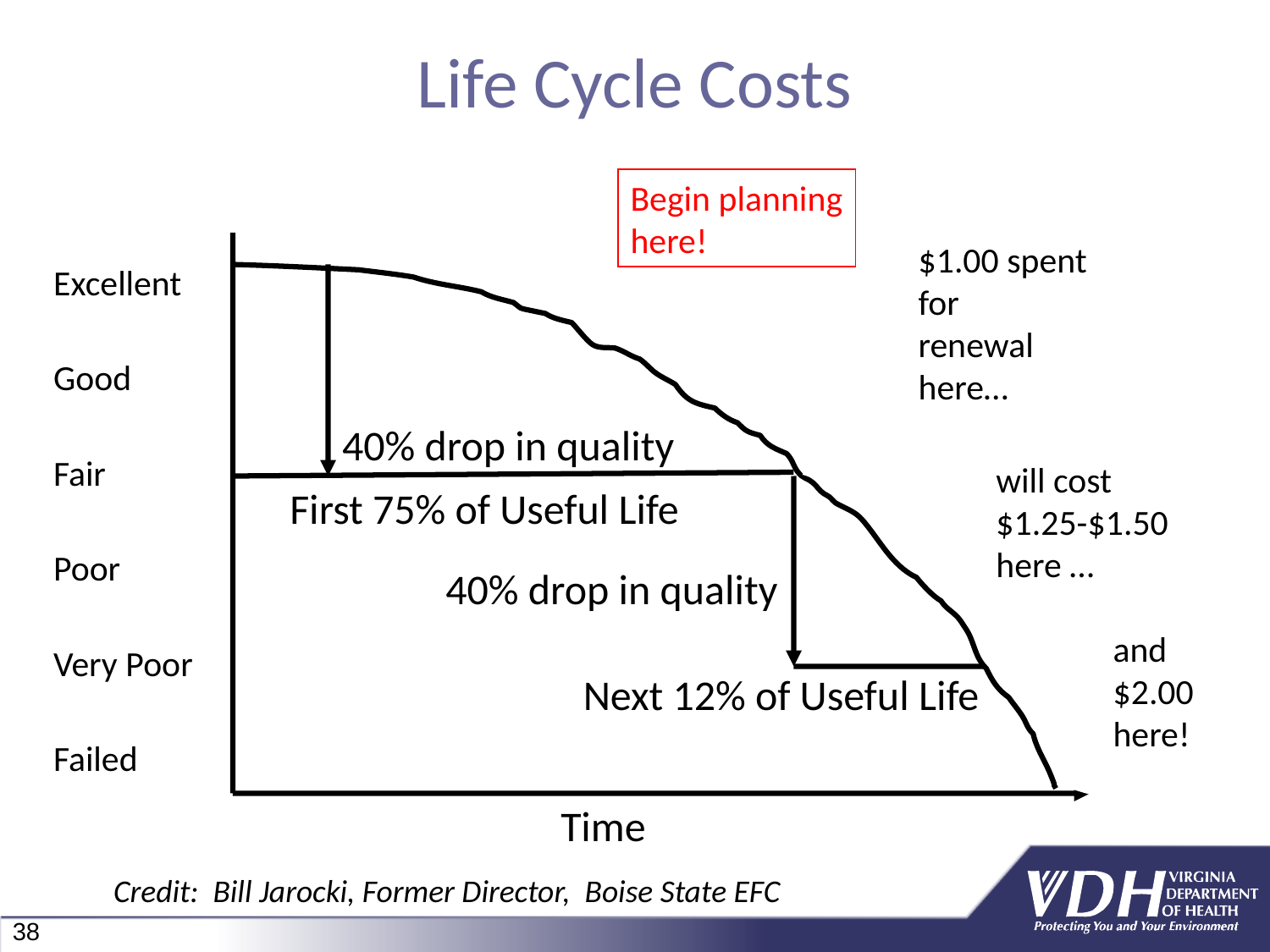

Life Cycle Costs
Begin planning
here!
$1.00 spent
for
renewal
here…

Excellent

Good

Fair

Poor

Very Poor

Failed

40% drop in quality

will cost
$1.25-$1.50
here …

First 75% of Useful Life

40% drop in quality

and
$2.00
here!
Next 12% of Useful Life

Time
Credit:  Bill Jarocki, Former Director,  Boise State EFC